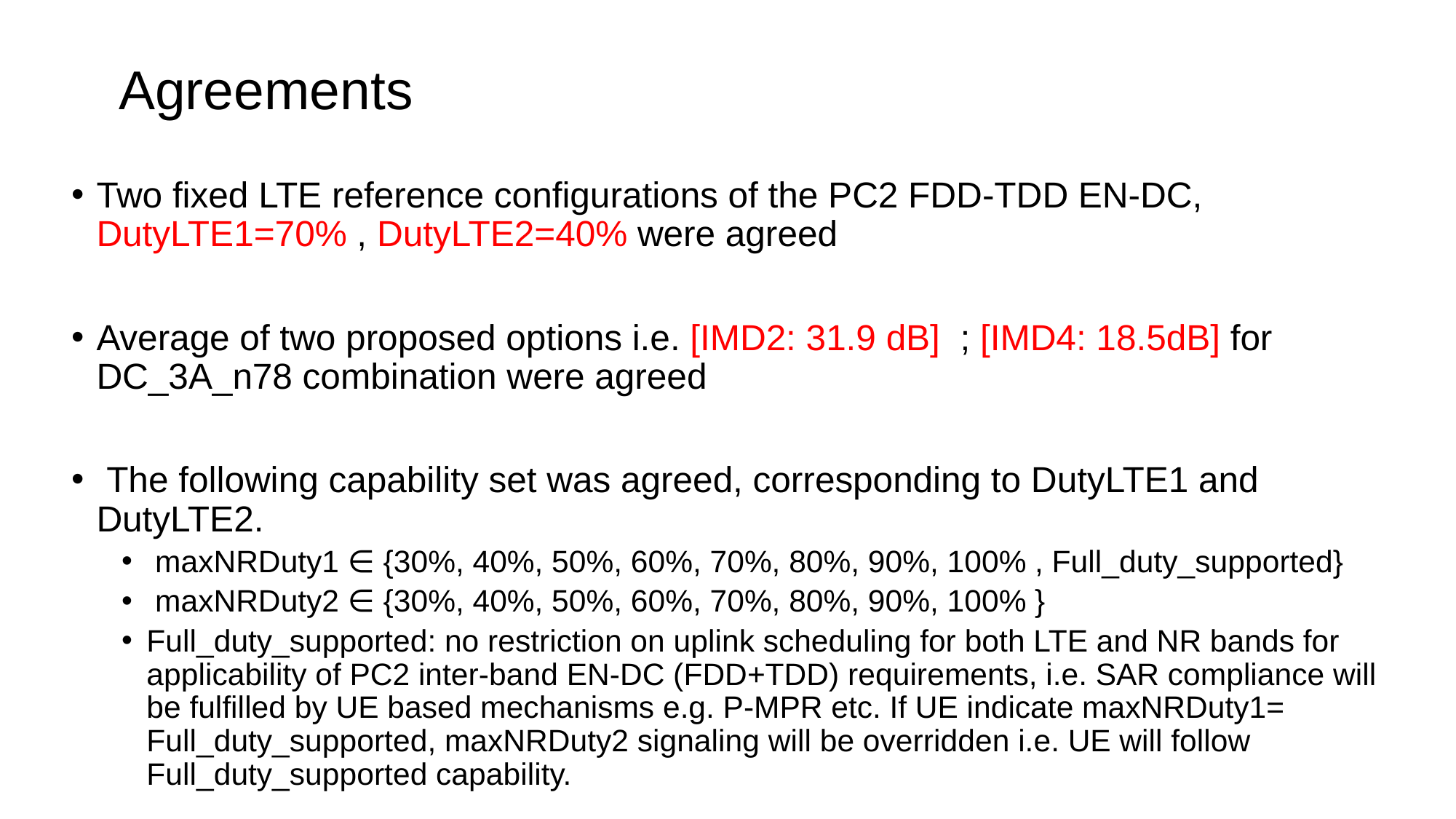

# Agreements
Two fixed LTE reference configurations of the PC2 FDD-TDD EN-DC, DutyLTE1=70% , DutyLTE2=40% were agreed

Average of two proposed options i.e. [IMD2: 31.9 dB]  ; [IMD4: 18.5dB] for DC_3A_n78 combination were agreed

 The following capability set was agreed, corresponding to DutyLTE1 and DutyLTE2.
 maxNRDuty1 ∈ {30%, 40%, 50%, 60%, 70%, 80%, 90%, 100% , Full_duty_supported}
 maxNRDuty2 ∈ {30%, 40%, 50%, 60%, 70%, 80%, 90%, 100% }
Full_duty_supported: no restriction on uplink scheduling for both LTE and NR bands for applicability of PC2 inter-band EN-DC (FDD+TDD) requirements, i.e. SAR compliance will be fulfilled by UE based mechanisms e.g. P-MPR etc. If UE indicate maxNRDuty1= Full_duty_supported, maxNRDuty2 signaling will be overridden i.e. UE will follow  Full_duty_supported capability.